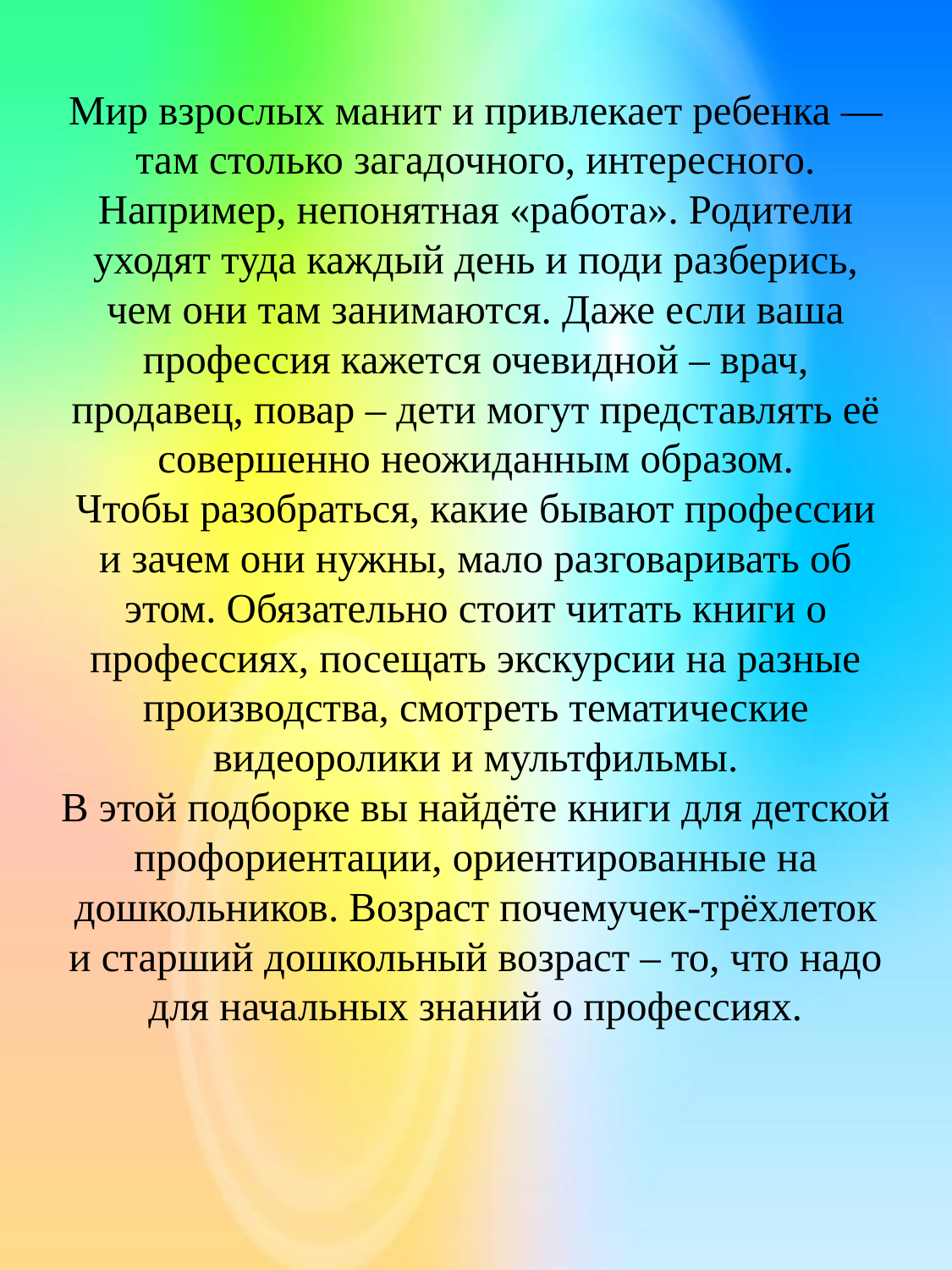

# Мир взрослых манит и привлекает ребенка — там столько загадочного, интересного. Например, непонятная «работа». Родители уходят туда каждый день и поди разберись, чем они там занимаются. Даже если ваша профессия кажется очевидной – врач, продавец, повар – дети могут представлять её совершенно неожиданным образом. Чтобы разобраться, какие бывают профессии и зачем они нужны, мало разговаривать об этом. Обязательно стоит читать книги о профессиях, посещать экскурсии на разные производства, смотреть тематические видеоролики и мультфильмы. В этой подборке вы найдёте книги для детской профориентации, ориентированные на дошкольников. Возраст почемучек-трёхлеток и старший дошкольный возраст – то, что надо для начальных знаний о профессиях.